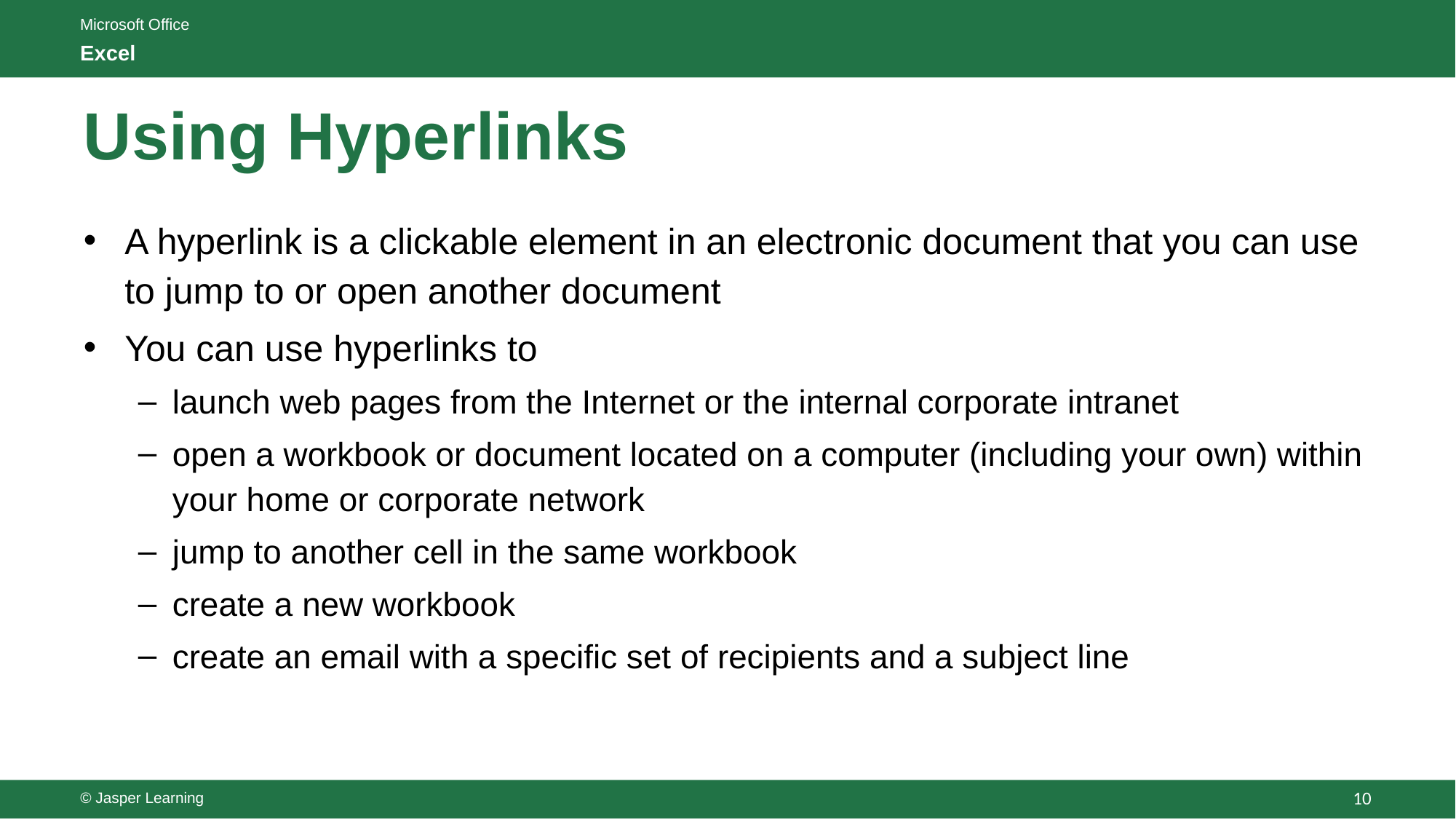

# Using Hyperlinks
A hyperlink is a clickable element in an electronic document that you can use to jump to or open another document
You can use hyperlinks to
launch web pages from the Internet or the internal corporate intranet
open a workbook or document located on a computer (including your own) within your home or corporate network
jump to another cell in the same workbook
create a new workbook
create an email with a specific set of recipients and a subject line

© Jasper Learning
10